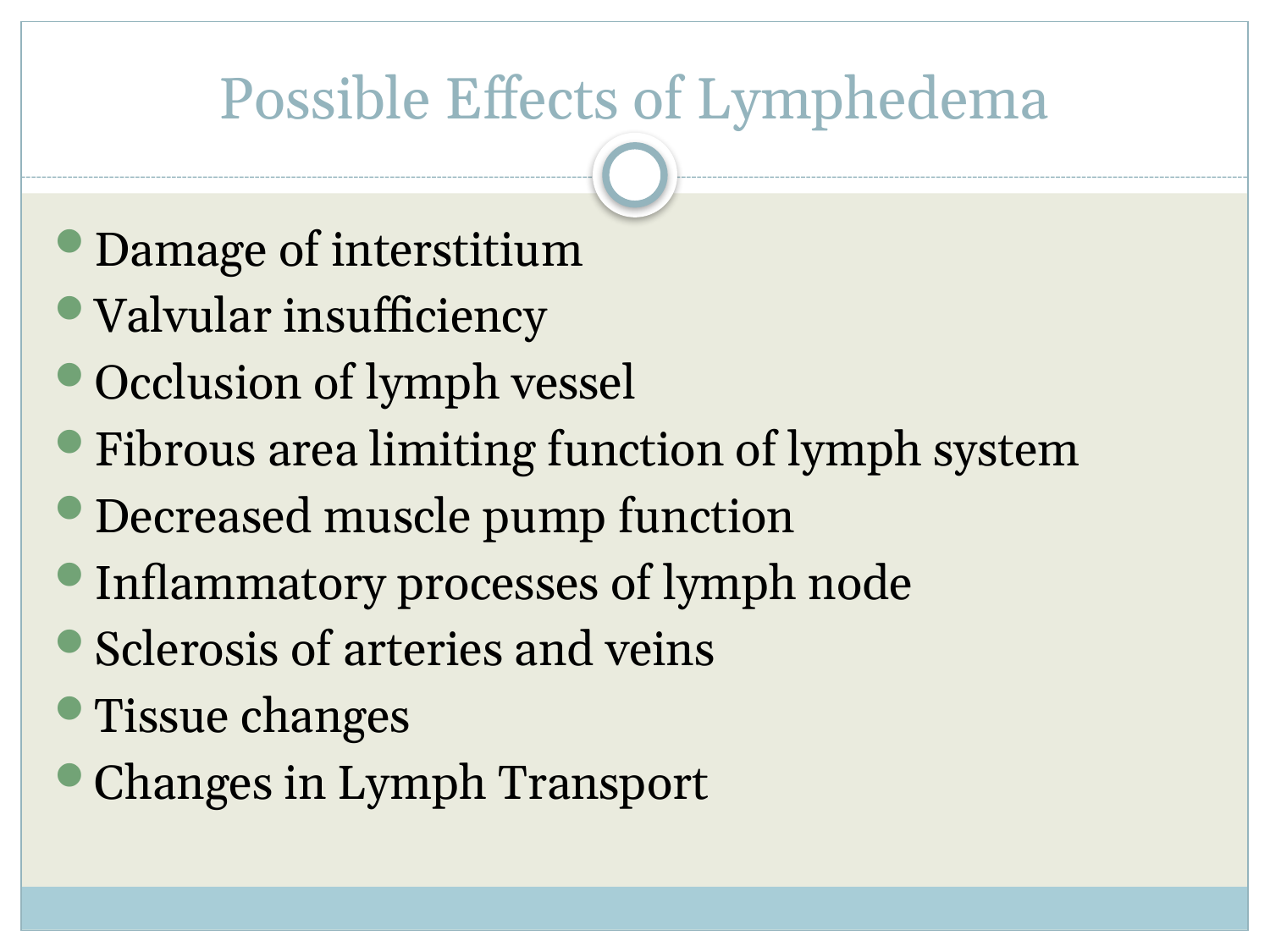

# Possible Effects of Lymphedema
Damage of interstitium
Valvular insufficiency
Occlusion of lymph vessel
Fibrous area limiting function of lymph system
Decreased muscle pump function
Inflammatory processes of lymph node
Sclerosis of arteries and veins
Tissue changes
Changes in Lymph Transport